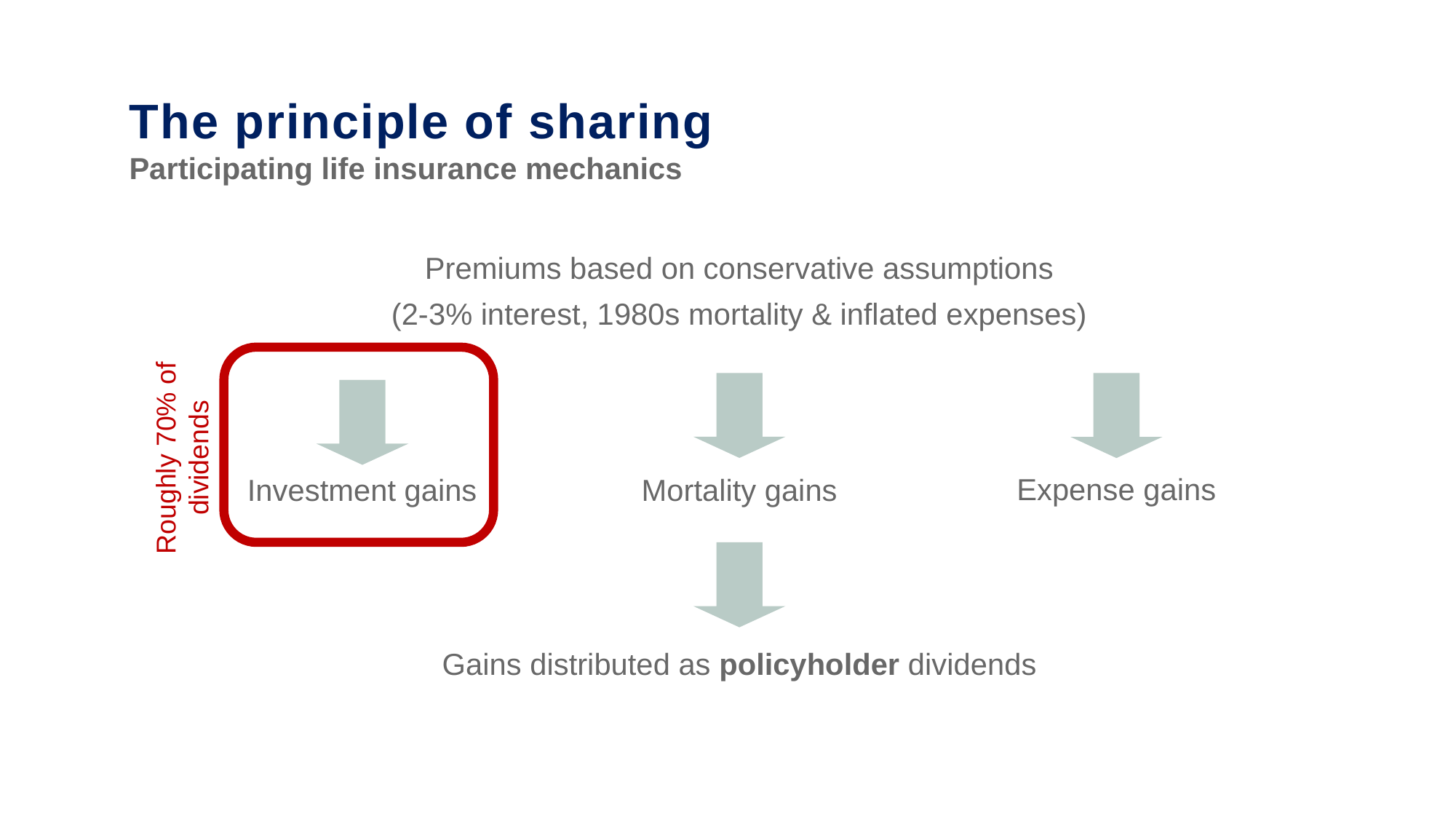

The principle of sharing
Participating life insurance mechanics
Premiums based on conservative assumptions
(2-3% interest, 1980s mortality & inflated expenses)

Investment gains
Roughly 70% of dividends

Mortality gains

Expense gains

Gains distributed as policyholder dividends